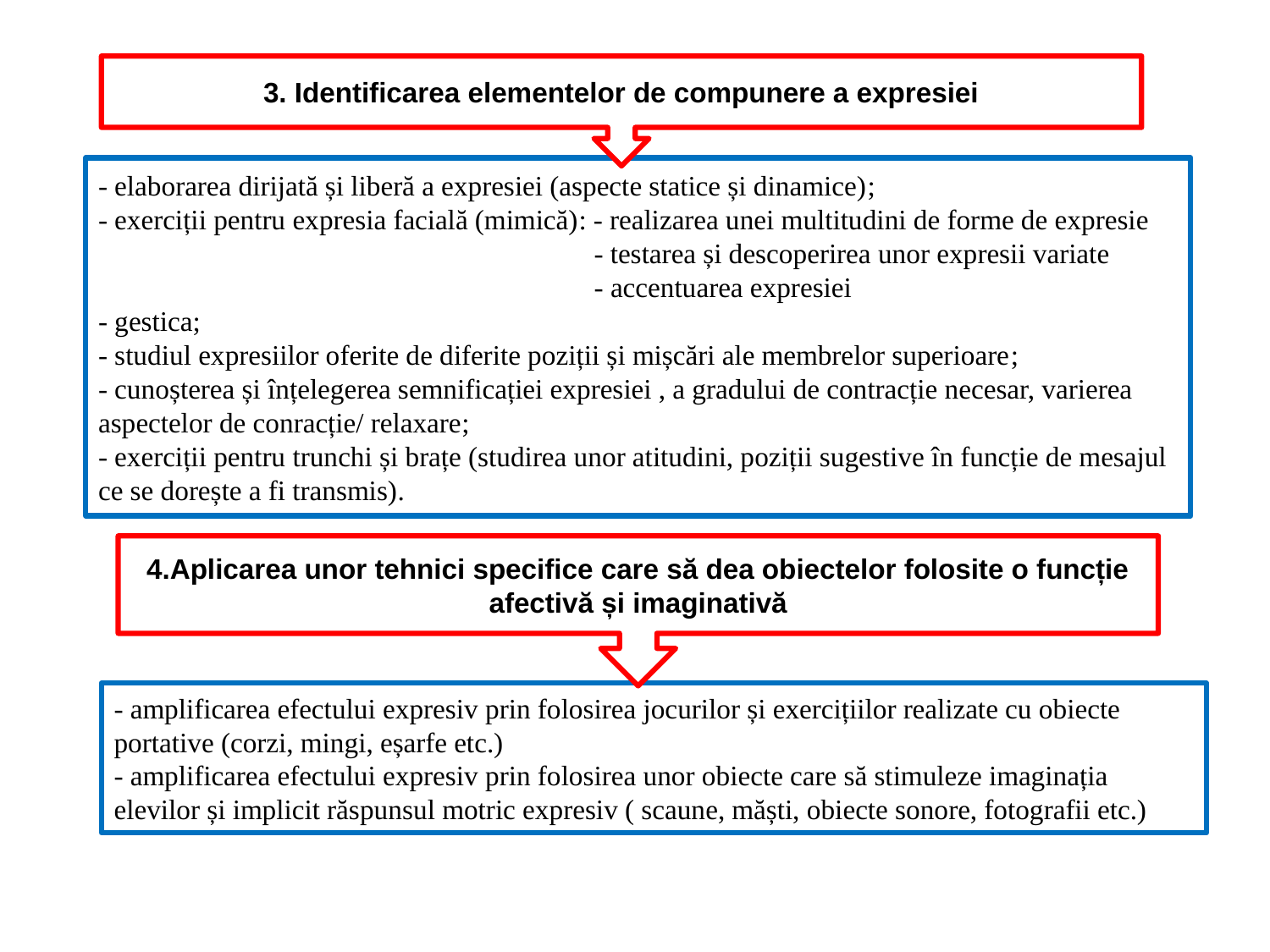

3. Identificarea elementelor de compunere a expresiei
- elaborarea dirijată și liberă a expresiei (aspecte statice și dinamice);
- exerciții pentru expresia facială (mimică): - realizarea unei multitudini de forme de expresie
                                                                       - testarea și descoperirea unor expresii variate
                                                                       - accentuarea expresiei
- gestica;
- studiul expresiilor oferite de diferite poziții și mișcări ale membrelor superioare;
- cunoșterea și înțelegerea semnificației expresiei , a gradului de contracție necesar, varierea aspectelor de conracție/ relaxare;
- exerciții pentru trunchi și brațe (studirea unor atitudini, poziții sugestive în funcție de mesajul ce se dorește a fi transmis).
4.Aplicarea unor tehnici specifice care să dea obiectelor folosite o funcție afectivă și imaginativă
- amplificarea efectului expresiv prin folosirea jocurilor și exercițiilor realizate cu obiecte portative (corzi, mingi, eșarfe etc.)
- amplificarea efectului expresiv prin folosirea unor obiecte care să stimuleze imaginația elevilor și implicit răspunsul motric expresiv ( scaune, măști, obiecte sonore, fotografii etc.)